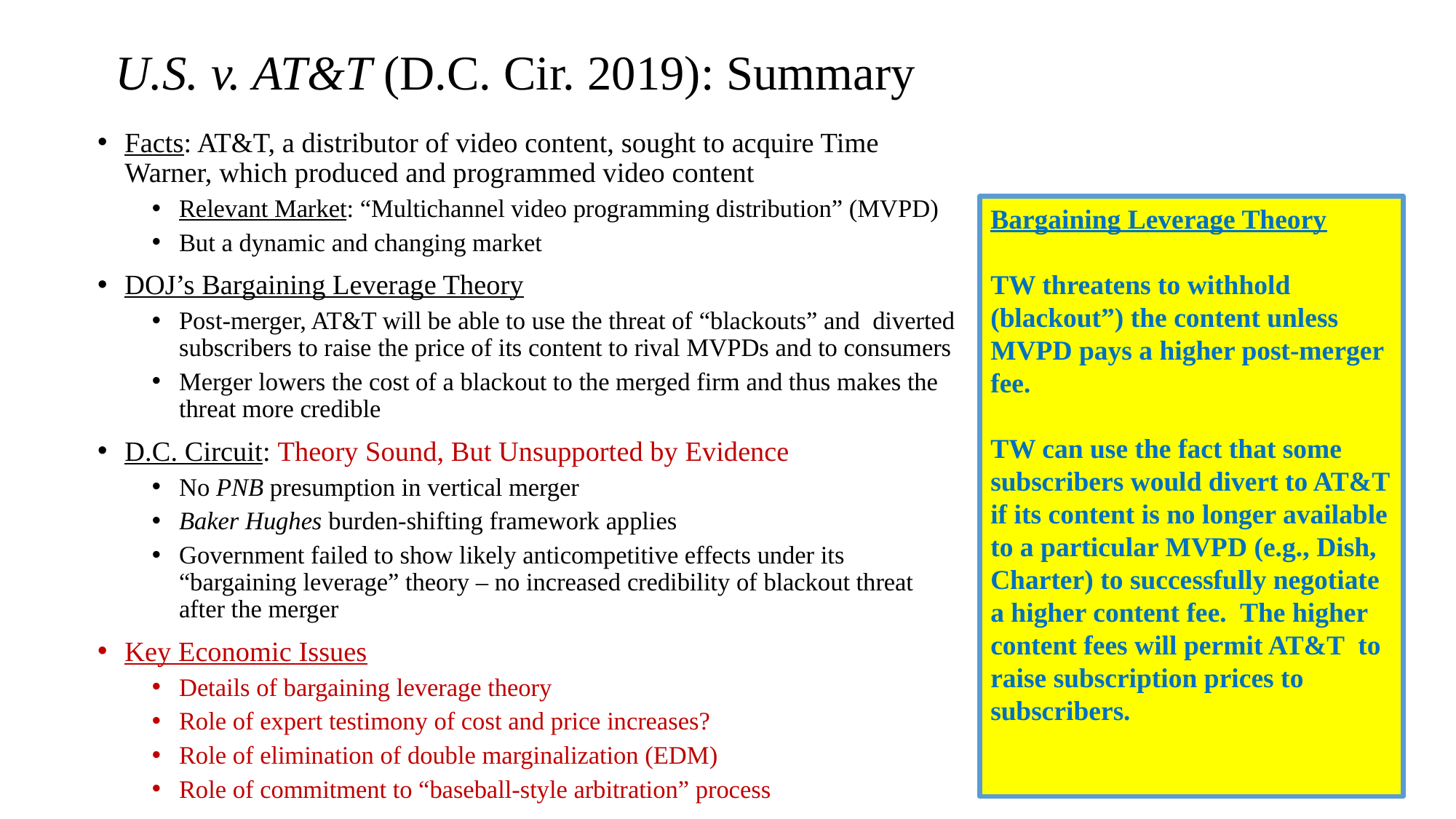

# U.S. v. AT&T (D.C. Cir. 2019): Summary
Facts: AT&T, a distributor of video content, sought to acquire Time Warner, which produced and programmed video content
Relevant Market: “Multichannel video programming distribution” (MVPD)
But a dynamic and changing market
DOJ’s Bargaining Leverage Theory
Post-merger, AT&T will be able to use the threat of “blackouts” and  diverted subscribers to raise the price of its content to rival MVPDs and to consumers
Merger lowers the cost of a blackout to the merged firm and thus makes the threat more credible
D.C. Circuit: Theory Sound, But Unsupported by Evidence
No PNB presumption in vertical merger
Baker Hughes burden-shifting framework applies
Government failed to show likely anticompetitive effects under its “bargaining leverage” theory – no increased credibility of blackout threat after the merger
Key Economic Issues
Details of bargaining leverage theory
Role of expert testimony of cost and price increases?
Role of elimination of double marginalization (EDM)
Role of commitment to “baseball-style arbitration” process
Bargaining Leverage Theory

TW threatens to withhold (blackout”) the content unless MVPD pays a higher post-merger fee.

TW can use the fact that some subscribers would divert to AT&T if its content is no longer available to a particular MVPD (e.g., Dish, Charter) to successfully negotiate a higher content fee.  The higher content fees will permit AT&T  to raise subscription prices to subscribers.

16